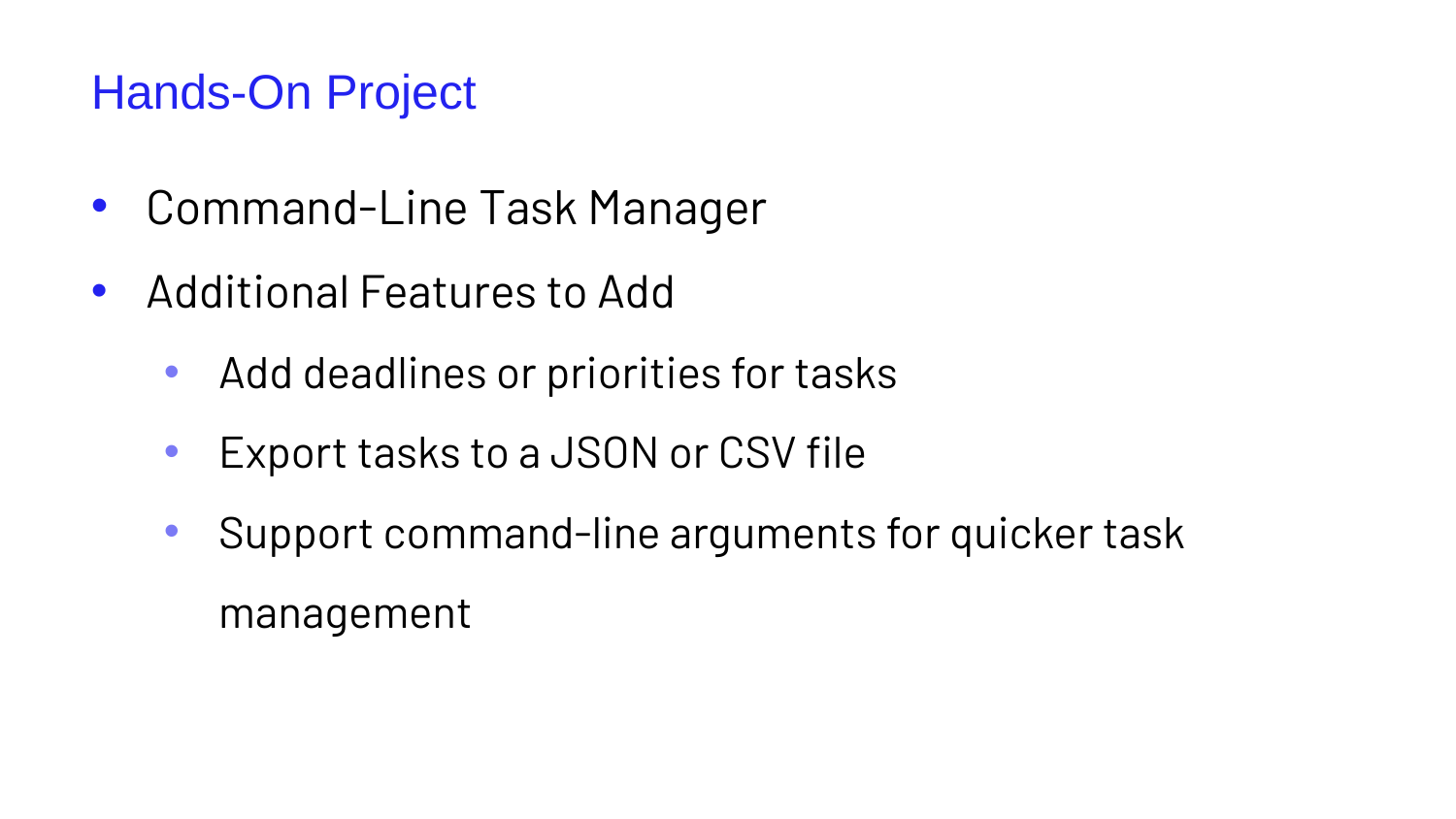

Hands-On Project
Command-Line Task Manager
Additional Features to Add
Add deadlines or priorities for tasks
Export tasks to a JSON or CSV file
Support command-line arguments for quicker task management